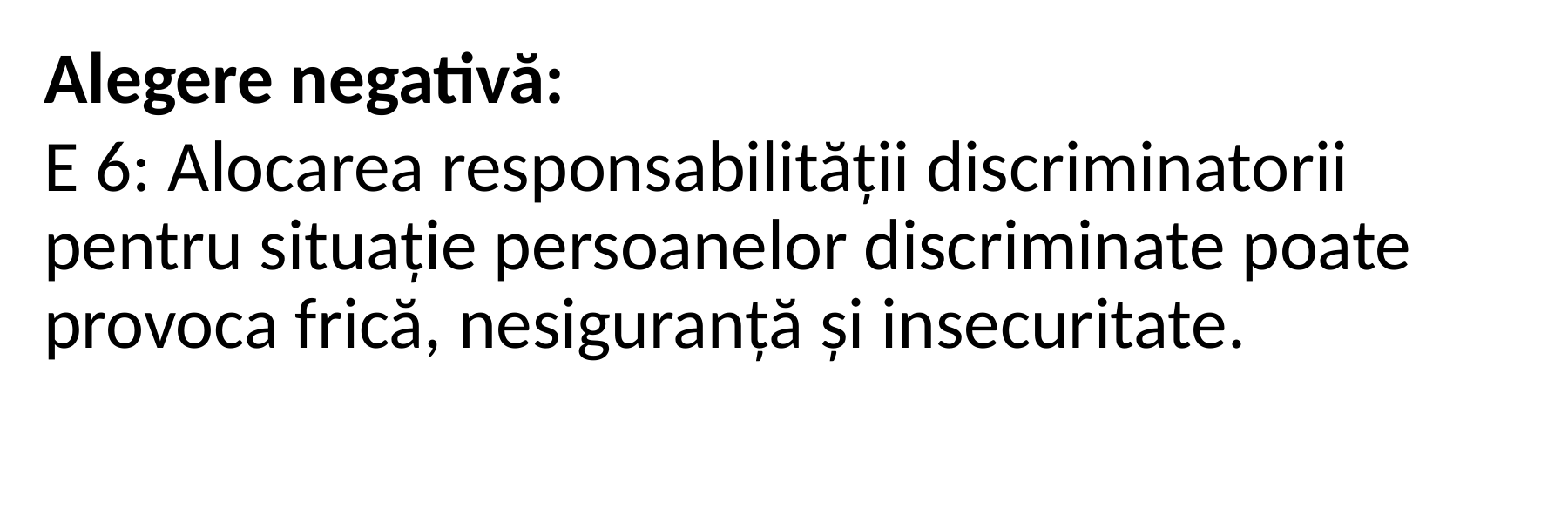

Alegere negativă:
E 6: Alocarea responsabilității discriminatorii pentru situație persoanelor discriminate poate provoca frică, nesiguranță și insecuritate.